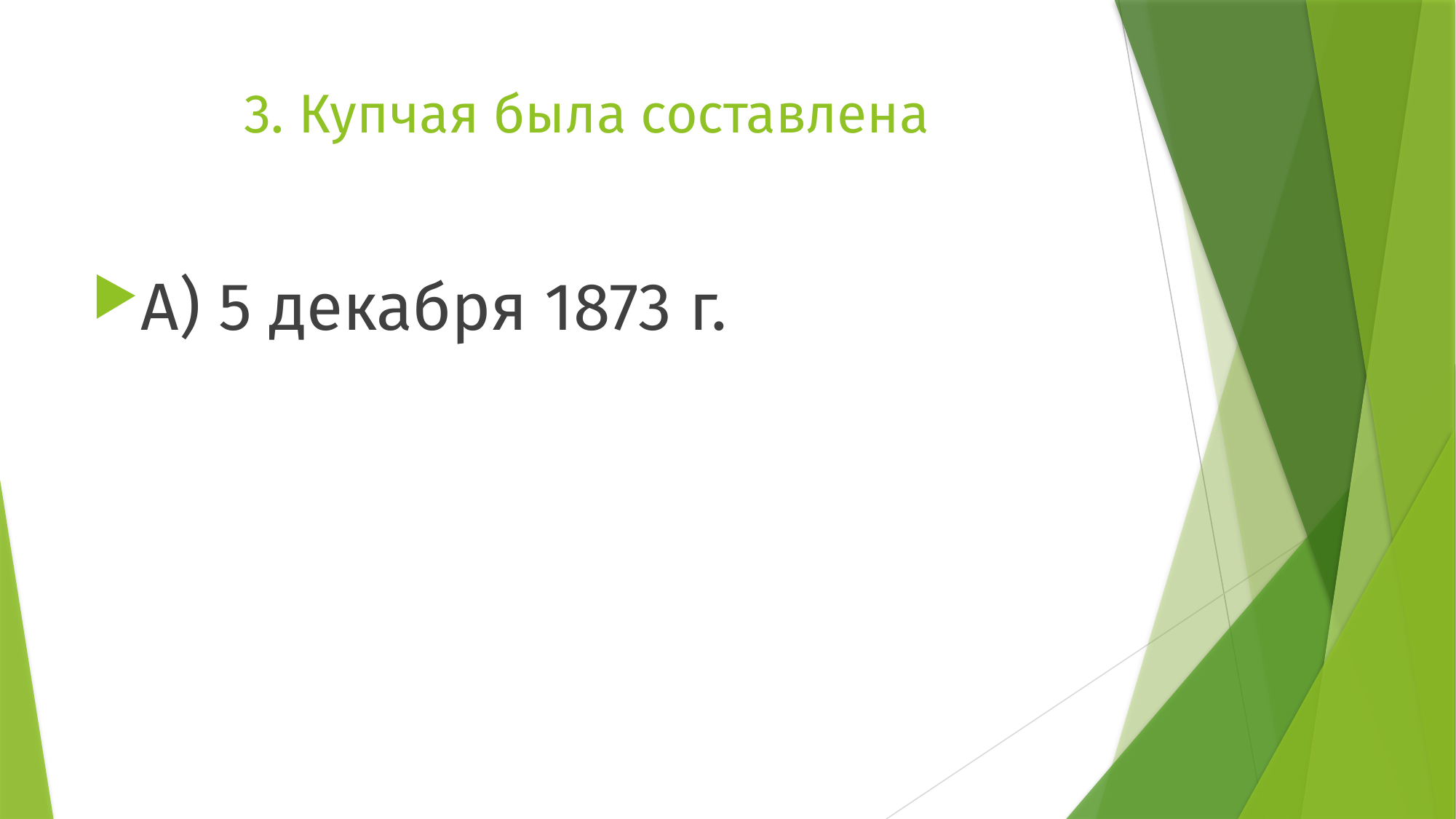

# 3. Купчая была составлена
А) 5 декабря 1873 г.